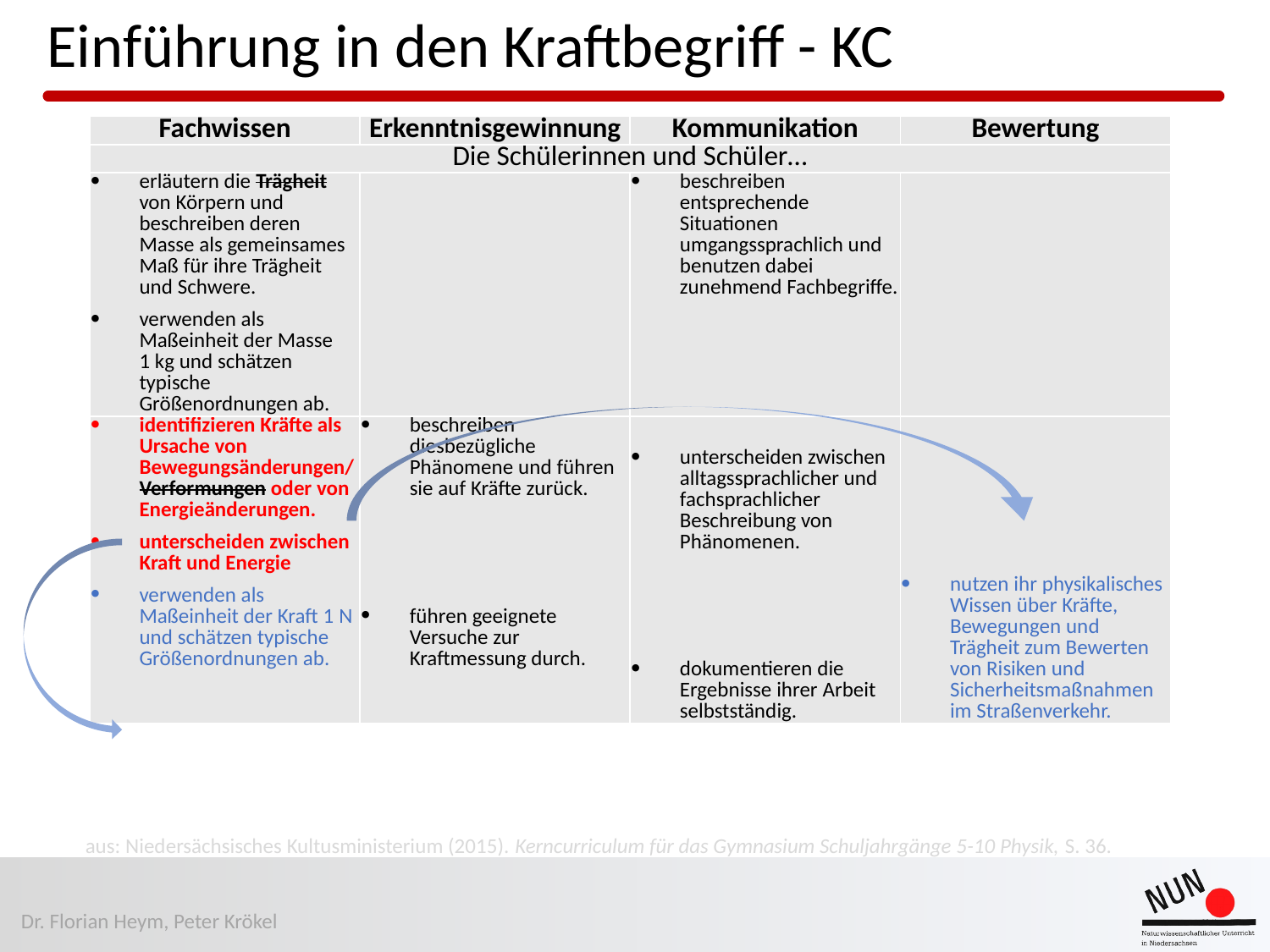

# Einführung in den Kraftbegriff - KC
| Fachwissen | Erkenntnisgewinnung | Kommunikation | Bewertung |
| --- | --- | --- | --- |
| Die Schülerinnen und Schüler… |  |  |  |
| erläutern die Trägheit von Körpern und beschreiben deren Masse als gemeinsames Maß für ihre Trägheit und Schwere. verwenden als Maßeinheit der Masse 1 kg und schätzen typische Größenordnungen ab. |  | beschreiben entsprechende Situationen umgangssprachlich und benutzen dabei zunehmend Fachbegriffe. |  |
| identifizieren Kräfte als Ursache von Bewegungsänderungen/ Verformungen oder von Energieänderungen. unterscheiden zwischen Kraft und Energie verwenden als Maßeinheit der Kraft 1 N und schätzen typische Größenordnungen ab. | beschreiben diesbezügliche Phänomene und führen sie auf Kräfte zurück.       führen geeignete Versuche zur Kraftmessung durch. | unterscheiden zwischen alltagssprachlicher und fachsprachlicher Beschreibung von Phänomenen.        dokumentieren die Ergebnisse ihrer Arbeit selbstständig. | nutzen ihr physikalisches Wissen über Kräfte, Bewegungen und Trägheit zum Bewerten von Risiken und Sicherheitsmaßnahmen im Straßenverkehr. |

aus: Niedersächsisches Kultusministerium (2015). Kerncurriculum für das Gymnasium Schuljahrgänge 5-10 Physik, S. 36.